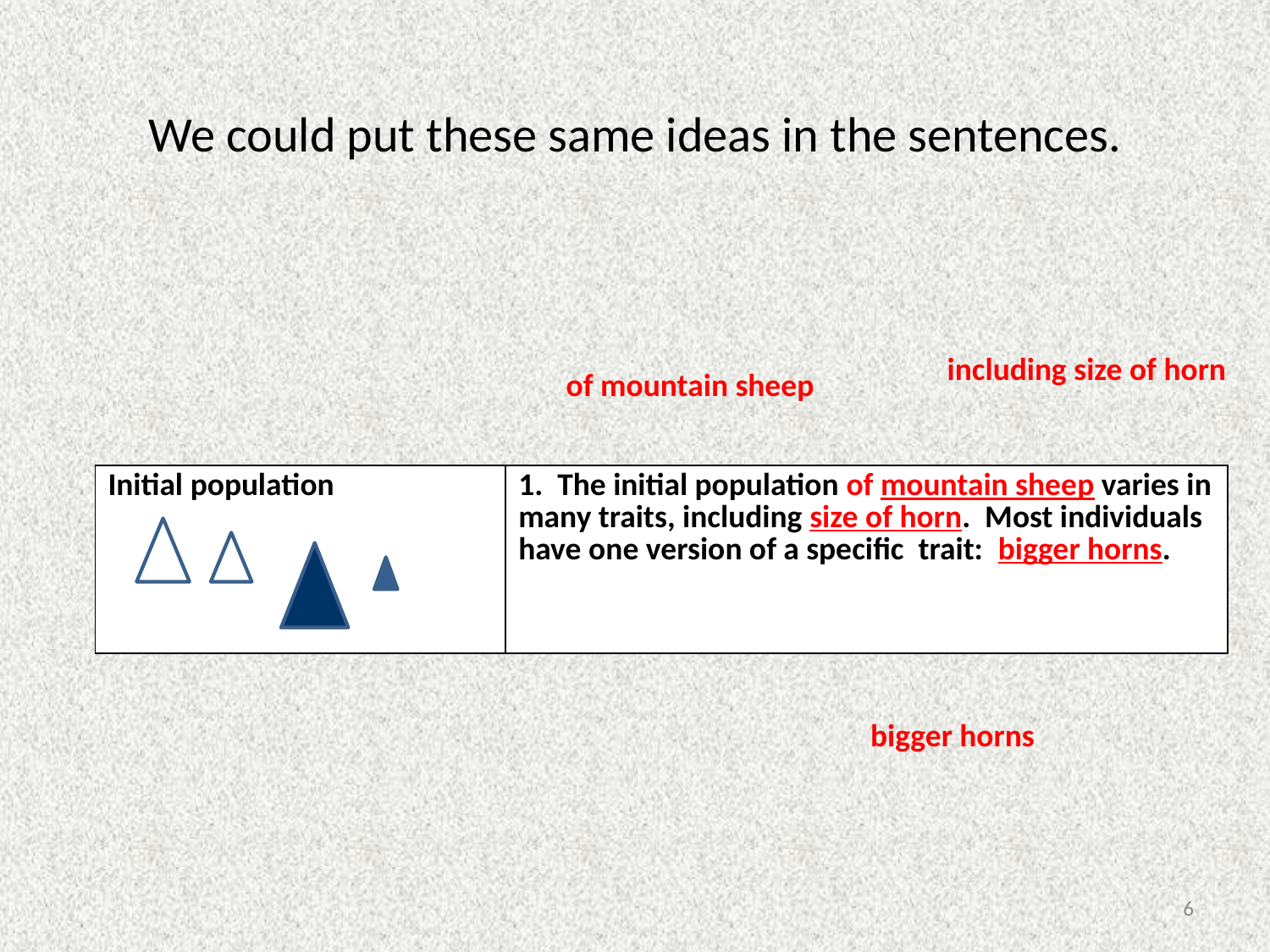

# We could put these same ideas in the sentences.
including size of horn
of mountain sheep
| Initial population | 1. The initial population of mountain sheep varies in many traits, including size of horn. Most individuals have one version of a specific trait: bigger horns. |
| --- | --- |

bigger horns
6